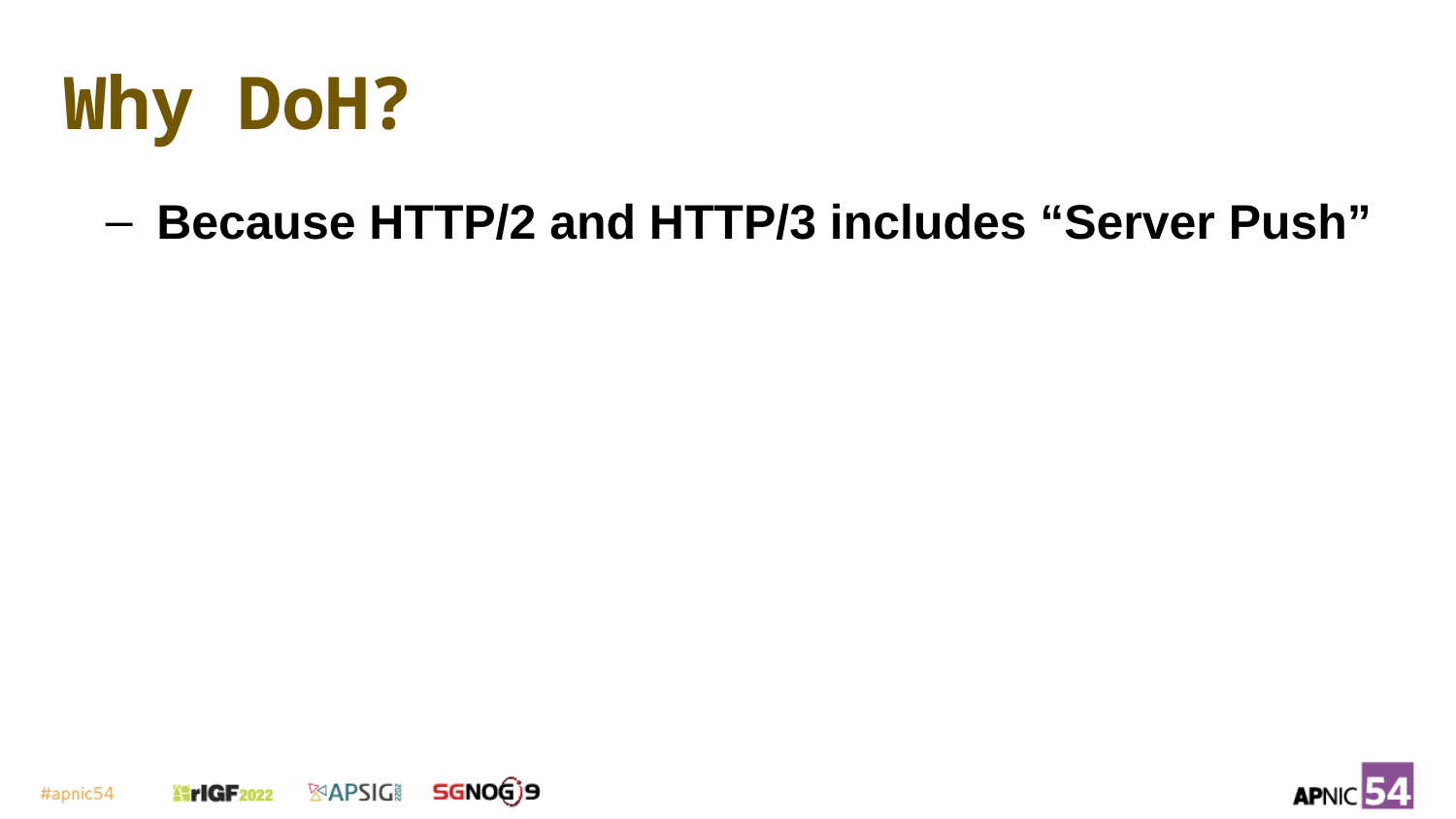

# Why DoH?
Because HTTP/2 and HTTP/3 includes “Server Push”